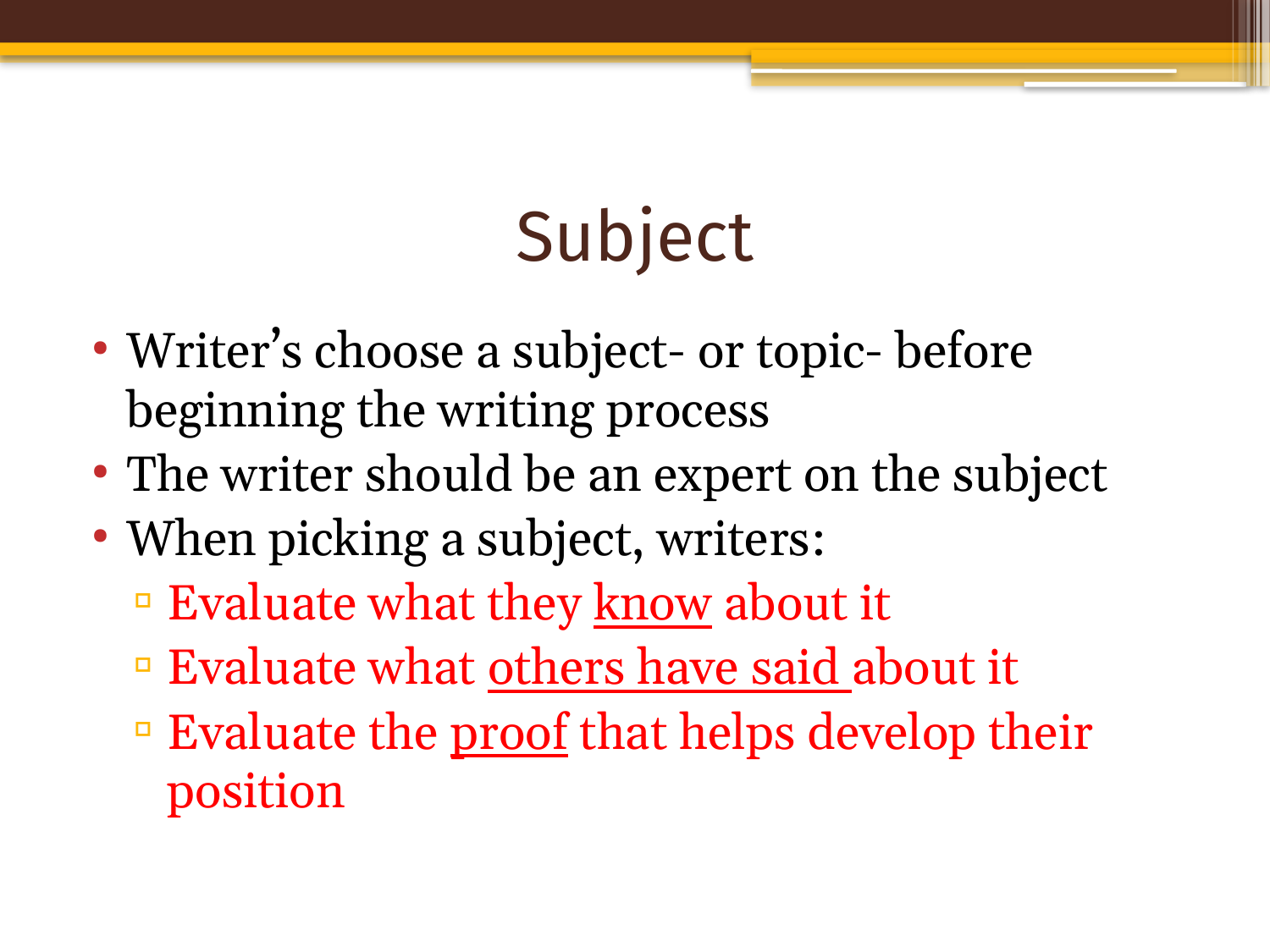

# Subject
Writer’s choose a subject- or topic- before beginning the writing process
The writer should be an expert on the subject
When picking a subject, writers:
Evaluate what they know about it
Evaluate what others have said about it
Evaluate the proof that helps develop their position